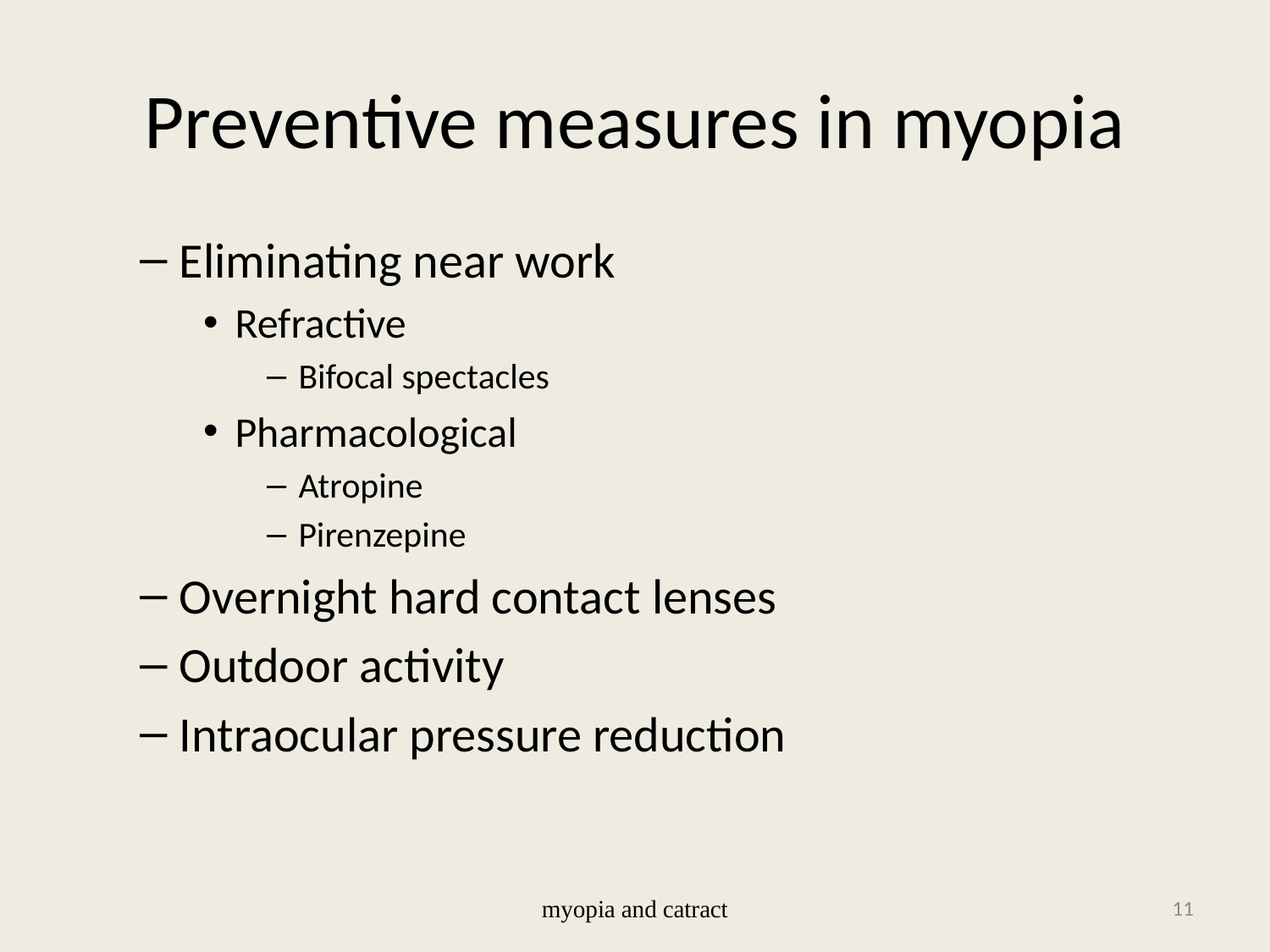

# Preventive measures in myopia
Eliminating near work
Refractive
Bifocal spectacles
Pharmacological
Atropine
Pirenzepine
Overnight hard contact lenses
Outdoor activity
Intraocular pressure reduction

myopia and catract
11